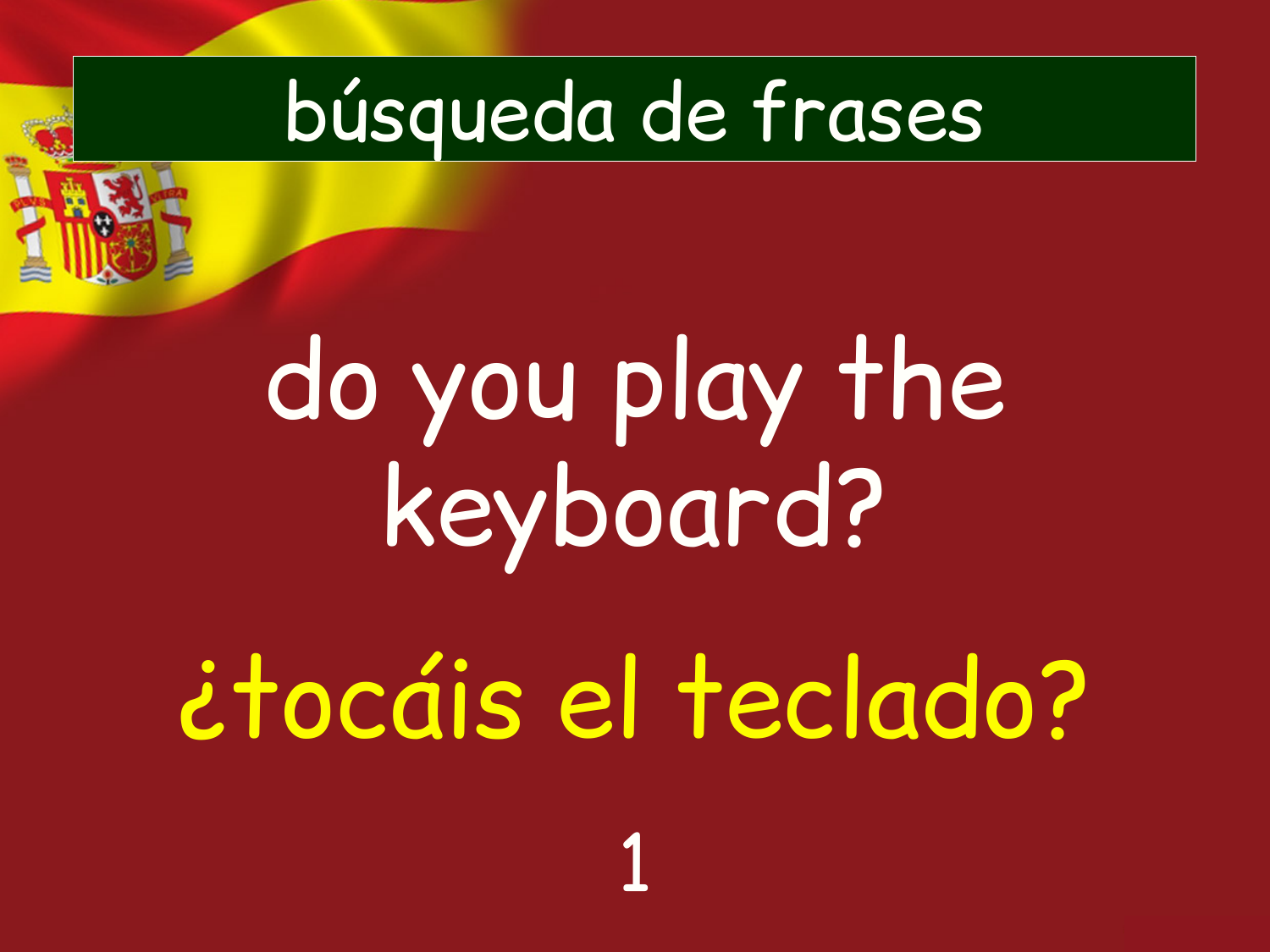

búsqueda de frases
do you play the keyboard?
¿tocáis el teclado?
1